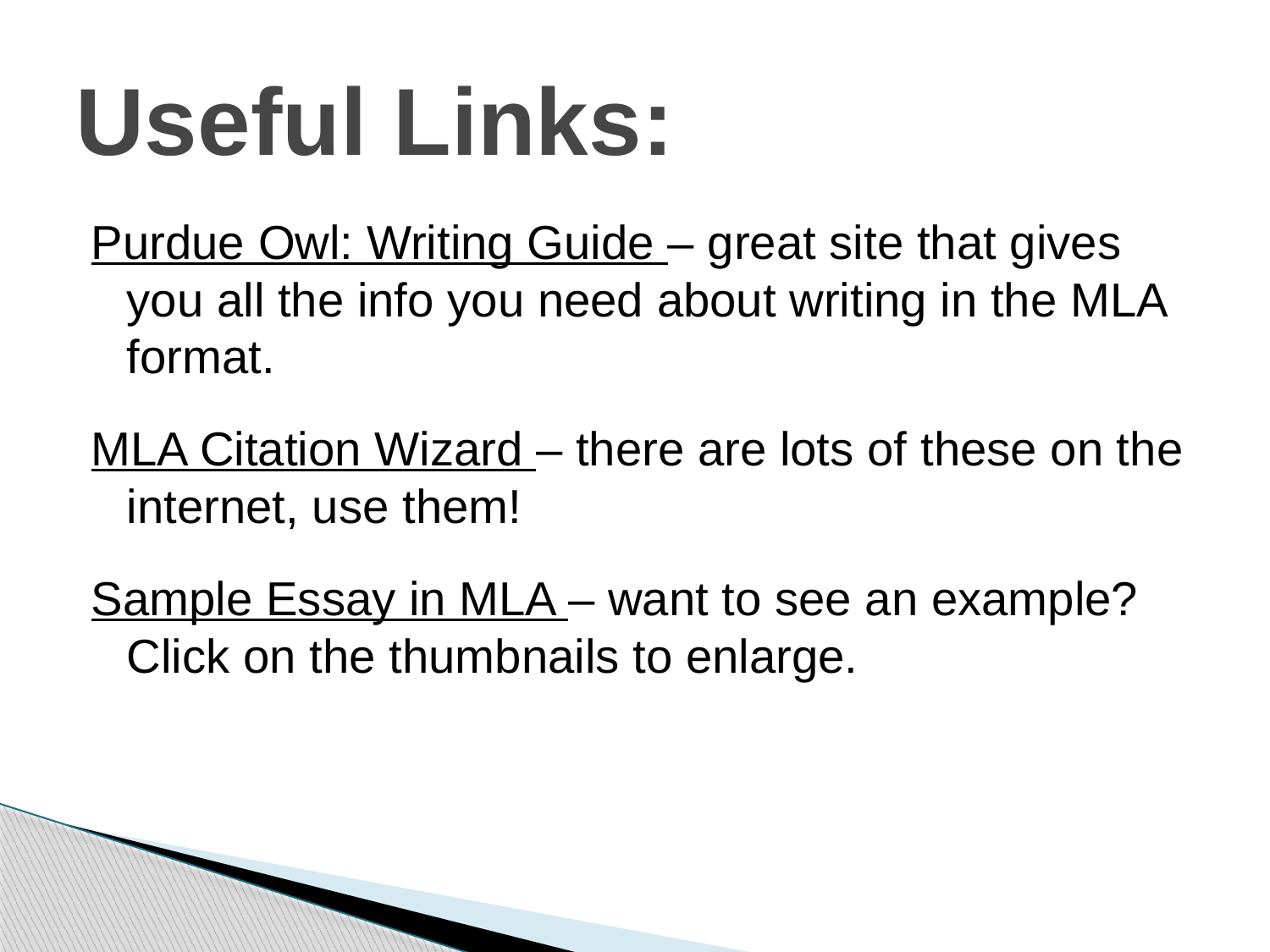

# Useful Links:
Purdue Owl: Writing Guide – great site that gives you all the info you need about writing in the MLA format.

MLA Citation Wizard – there are lots of these on the internet, use them!

Sample Essay in MLA – want to see an example? Click on the thumbnails to enlarge.